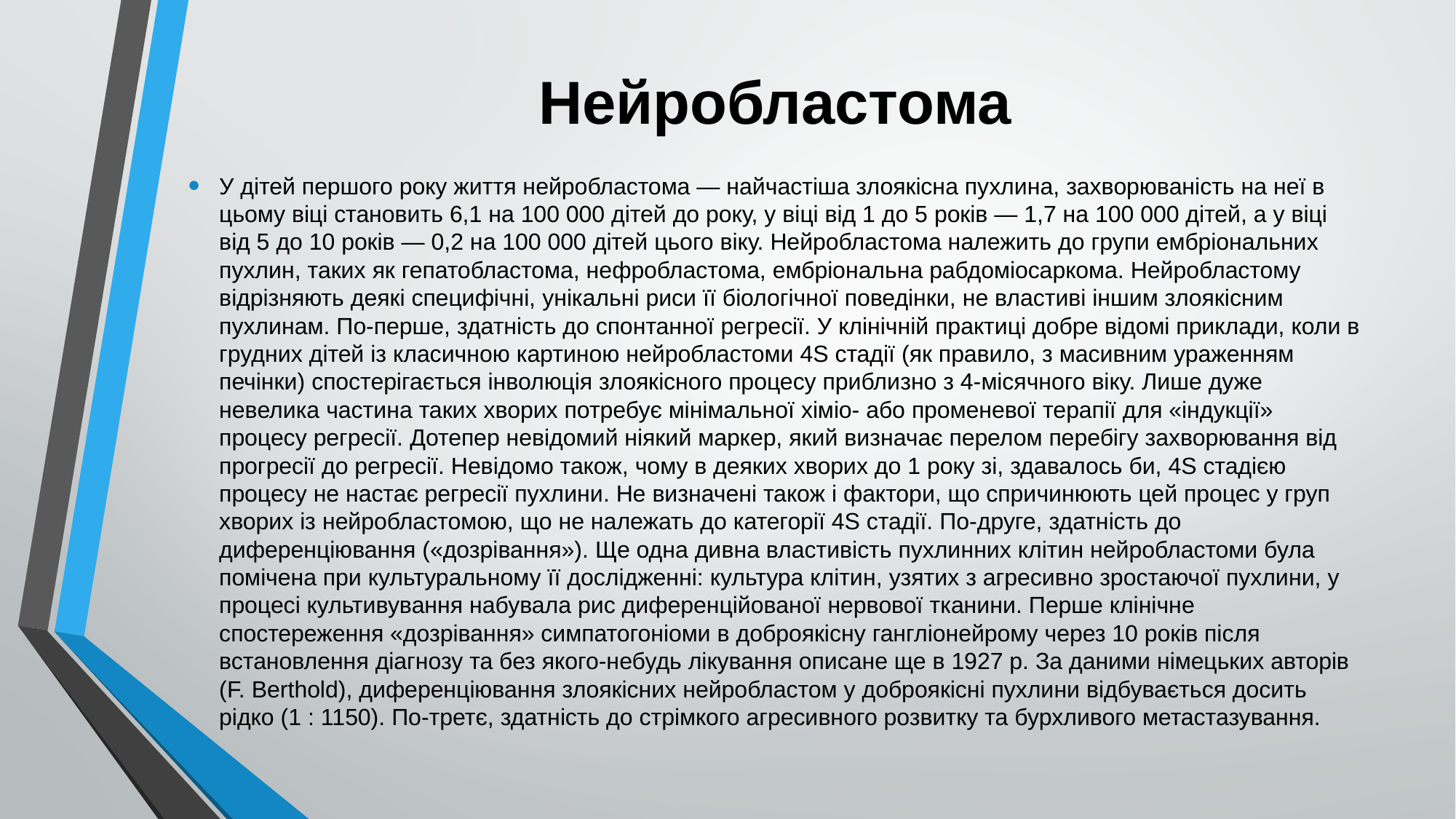

# Нейробластома
У дітей першого року життя нейробластома — найчастіша злоякісна пухлина, захворюваність на неї в цьому віці становить 6,1 на 100 000 дітей до року, у віці від 1 до 5 років — 1,7 на 100 000 дітей, а у віці від 5 до 10 років — 0,2 на 100 000 дітей цього віку. Нейробластома належить до групи ембріональних пухлин, таких як гепатобластома, нефробластома, ембріональна рабдоміосаркома. Нейробластому відрізняють деякі специфічні, унікальні риси її біологічної поведінки, не властиві іншим злоякісним пухлинам. По-перше, здатність до спонтанної регресії. У клінічній практиці добре відомі приклади, коли в грудних дітей із класичною картиною нейробластоми 4S стадії (як правило, з масивним ураженням печінки) спостерігається інволюція злоякісного процесу приблизно з 4-місячного віку. Лише дуже невелика частина таких хворих потребує мінімальної хіміо- або променевої терапії для «індукції» процесу регресії. Дотепер невідомий ніякий маркер, який визначає перелом перебігу захворювання від прогресії до регресії. Невідомо також, чому в деяких хворих до 1 року зі, здавалось би, 4S стадією процесу не настає регресії пухлини. Не визначені також і фактори, що спричинюють цей процес у груп хворих із нейробластомою, що не належать до категорії 4S стадії. По-друге, здатність до диференціювання («дозрівання»). Ще одна дивна властивість пухлинних клітин нейробластоми була помічена при культуральному її дослідженні: культура клітин, узятих з агресивно зростаючої пухлини, у процесі культивування набувала рис диференційованої нервової тканини. Перше клінічне спостереження «дозрівання» симпатогоніоми в доброякісну гангліонейрому через 10 років після встановлення діагнозу та без якого-небудь лікування описане ще в 1927 р. За даними німецьких авторів (F. Berthold), диференціювання злоякісних нейробластом у доброякісні пухлини відбувається досить рідко (1 : 1150). По-третє, здатність до стрімкого агресивного розвитку та бурхливого метастазування.